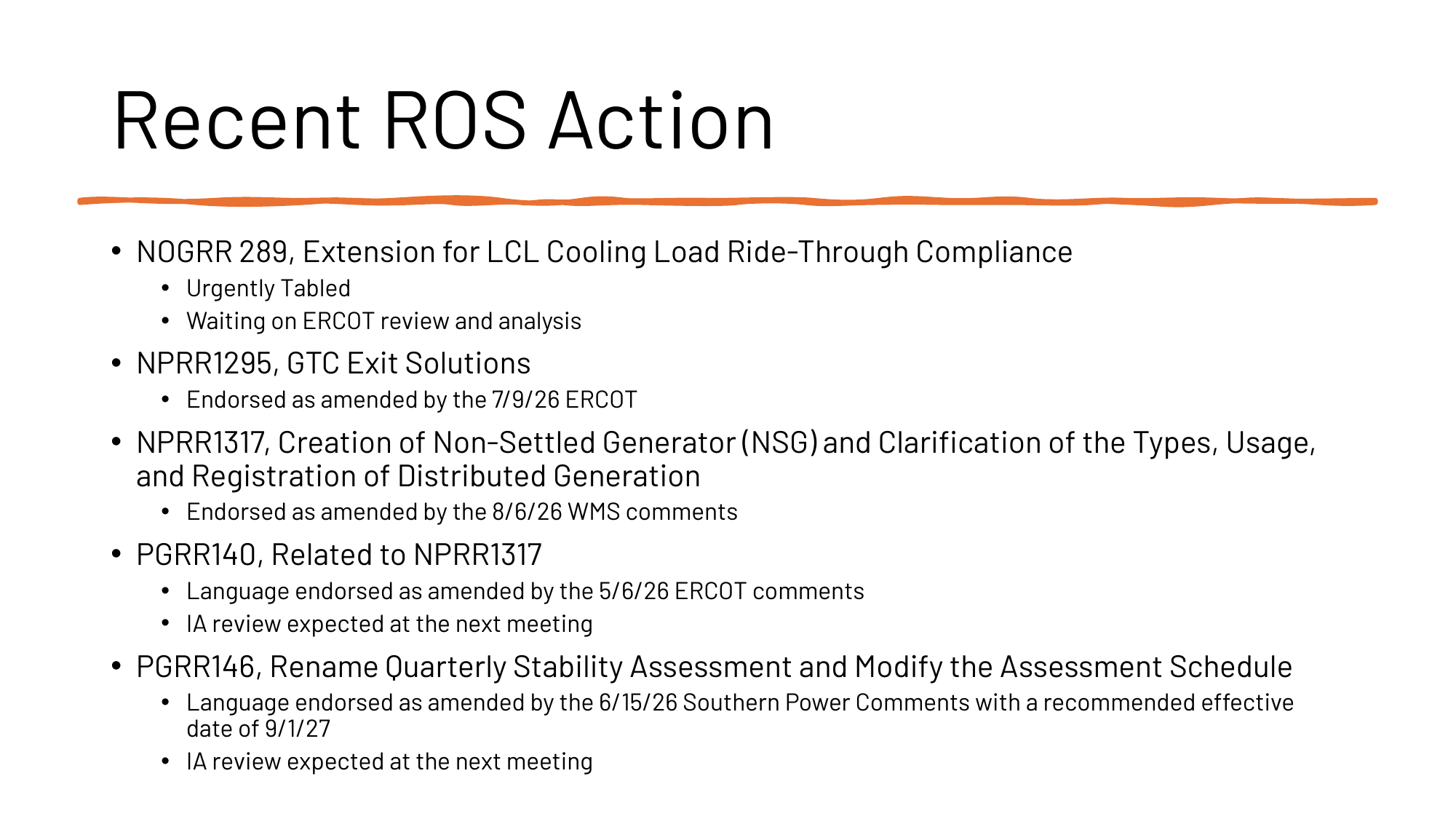

# Recent ROS Action

NOGRR 289, Extension for LCL Cooling Load Ride-Through Compliance
Urgently Tabled
Waiting on ERCOT review and analysis
NPRR1295, GTC Exit Solutions
Endorsed as amended by the 7/9/26 ERCOT
NPRR1317, Creation of Non-Settled Generator (NSG) and Clarification of the Types, Usage, and Registration of Distributed Generation
Endorsed as amended by the 8/6/26 WMS comments
PGRR140, Related to NPRR1317
Language endorsed as amended by the 5/6/26 ERCOT comments
IA review expected at the next meeting
PGRR146, Rename Quarterly Stability Assessment and Modify the Assessment Schedule
Language endorsed as amended by the 6/15/26 Southern Power Comments with a recommended effective date of 9/1/27
IA review expected at the next meeting